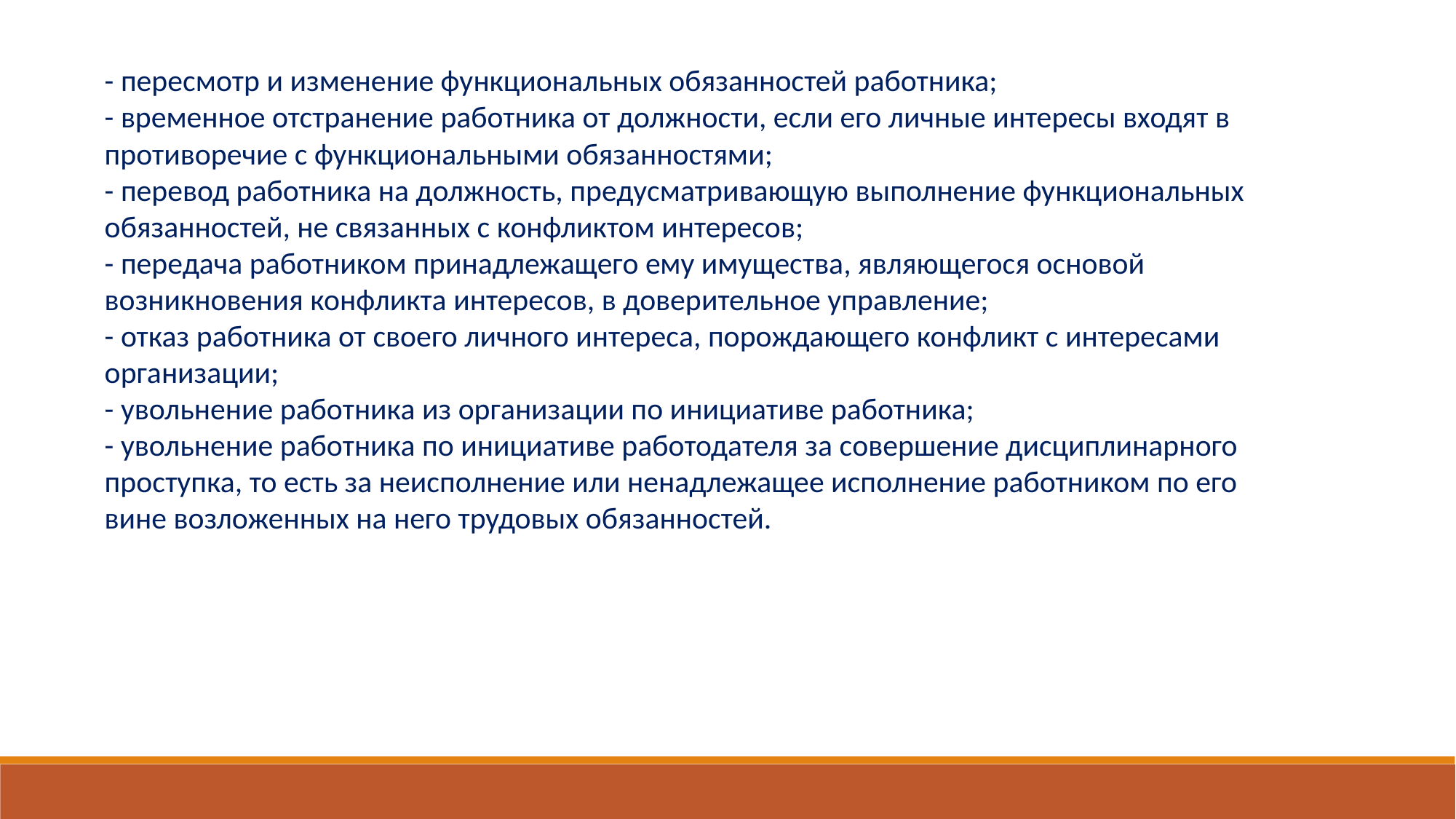

- пересмотр и изменение функциональных обязанностей работника;
- временное отстранение работника от должности, если его личные интересы входят в противоречие с функциональными обязанностями;
- перевод работника на должность, предусматривающую выполнение функциональных обязанностей, не связанных с конфликтом интересов;
- передача работником принадлежащего ему имущества, являющегося основой возникновения конфликта интересов, в доверительное управление;
- отказ работника от своего личного интереса, порождающего конфликт с интересами организации;
- увольнение работника из организации по инициативе работника;
- увольнение работника по инициативе работодателя за совершение дисциплинарного проступка, то есть за неисполнение или ненадлежащее исполнение работником по его вине возложенных на него трудовых обязанностей.